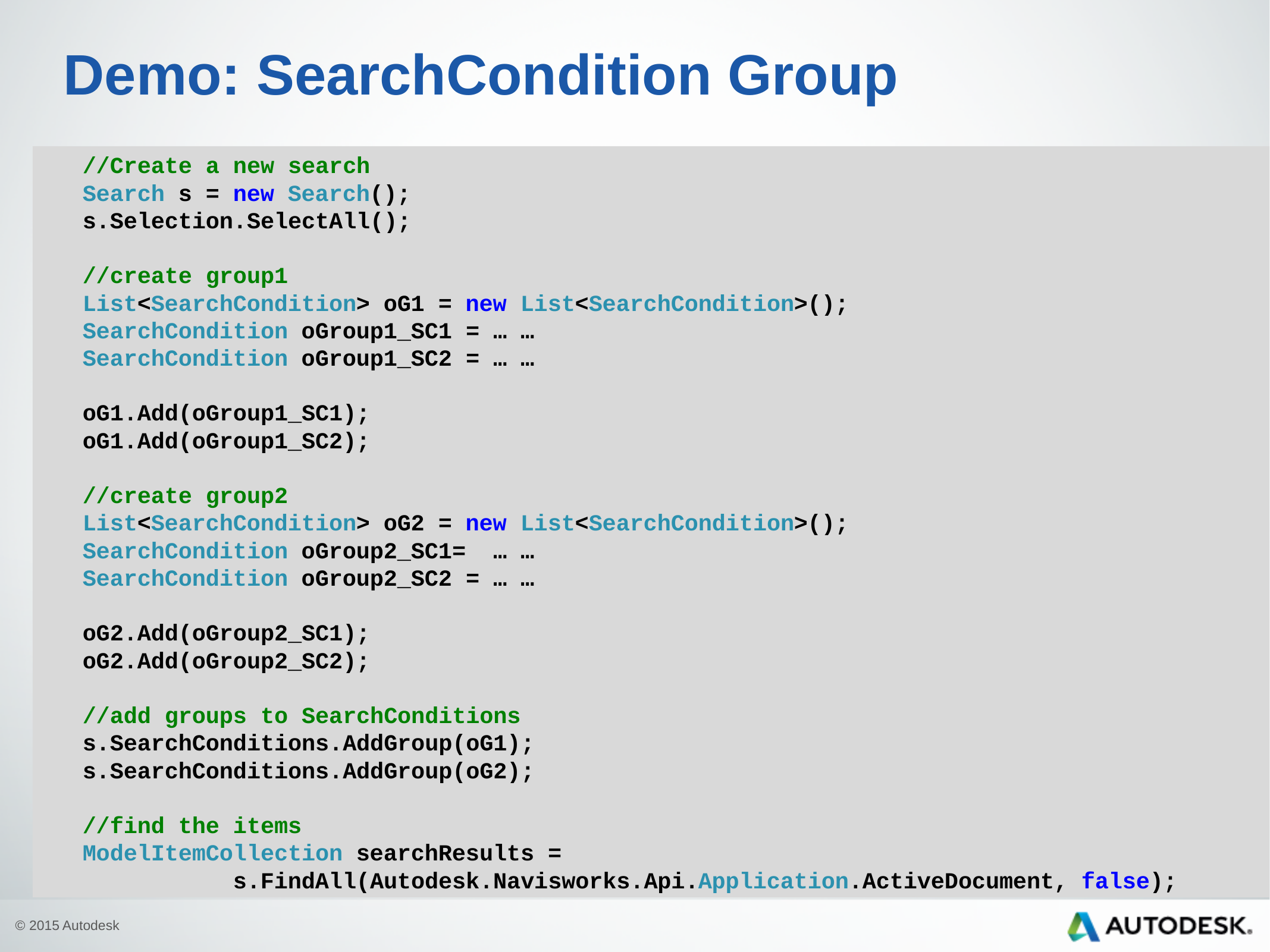

# Demo: SearchCondition Group
   //Create a new search
   Search s = new Search();
   s.Selection.SelectAll();

   //create group1
   List<SearchCondition> oG1 = new List<SearchCondition>();
   SearchCondition oGroup1_SC1 = … …
   SearchCondition oGroup1_SC2 = … …

   oG1.Add(oGroup1_SC1);
   oG1.Add(oGroup1_SC2);

   //create group2
   List<SearchCondition> oG2 = new List<SearchCondition>();
   SearchCondition oGroup2_SC1=  … …
   SearchCondition oGroup2_SC2 = … …

   oG2.Add(oGroup2_SC1);
   oG2.Add(oGroup2_SC2);

   //add groups to SearchConditions
   s.SearchConditions.AddGroup(oG1);
   s.SearchConditions.AddGroup(oG2);

   //find the items
   ModelItemCollection searchResults =
              s.FindAll(Autodesk.Navisworks.Api.Application.ActiveDocument, false);